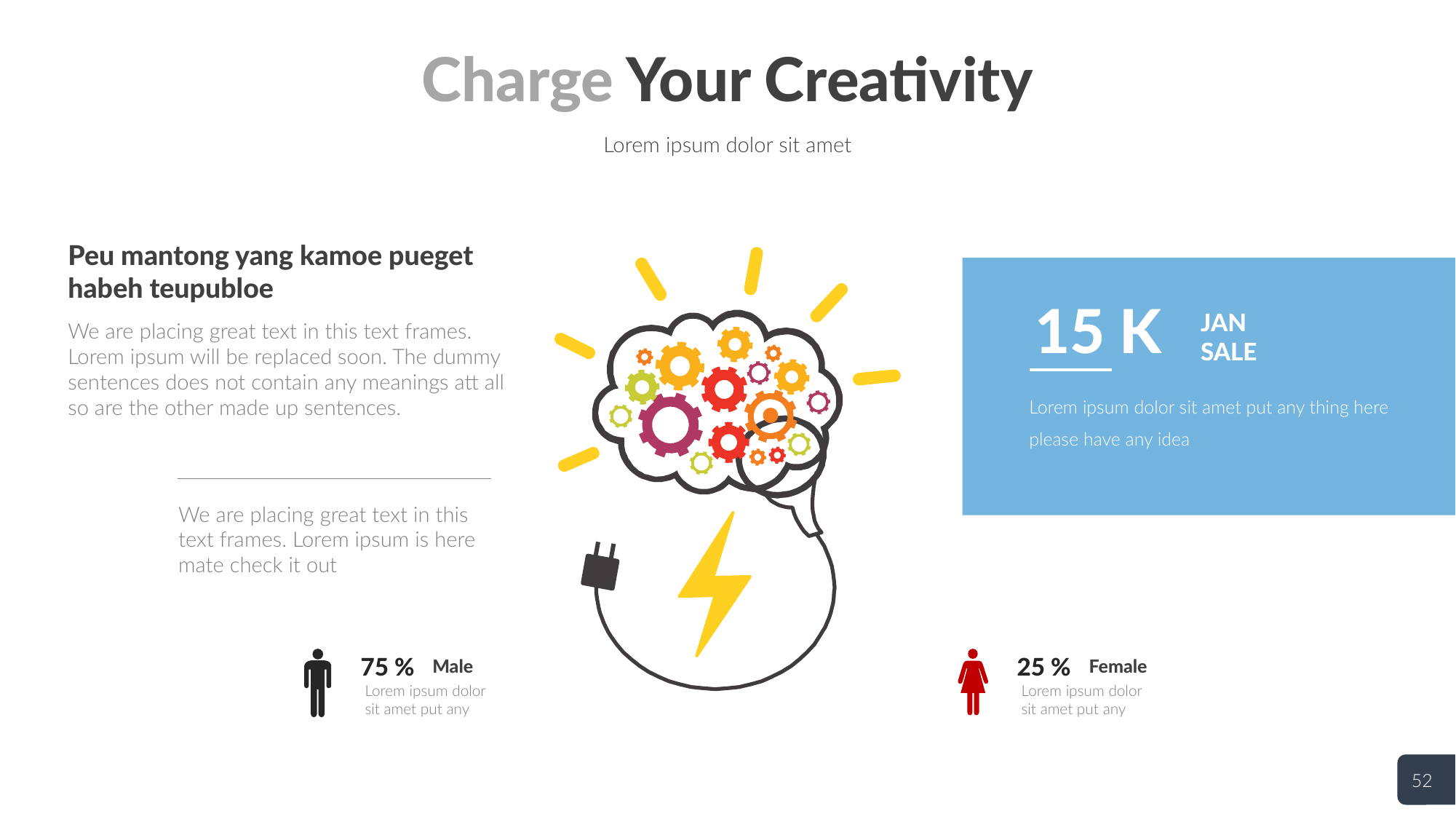

# Charge Your Creativity
Lorem ipsum dolor sit amet
Peu mantong yang kamoe pueget habeh teupubloe

15 K
JAN
SALE
Lorem ipsum dolor sit amet put any thing here please have any idea
We are placing great text in this text frames. Lorem ipsum will be replaced soon. The dummy sentences does not contain any meanings att all so are the other made up sentences.
We are placing great text in this text frames. Lorem ipsum is here mate check it out
75 %
Male
Lorem ipsum dolor sit amet put any
25 %
Female
Lorem ipsum dolor sit amet put any

52